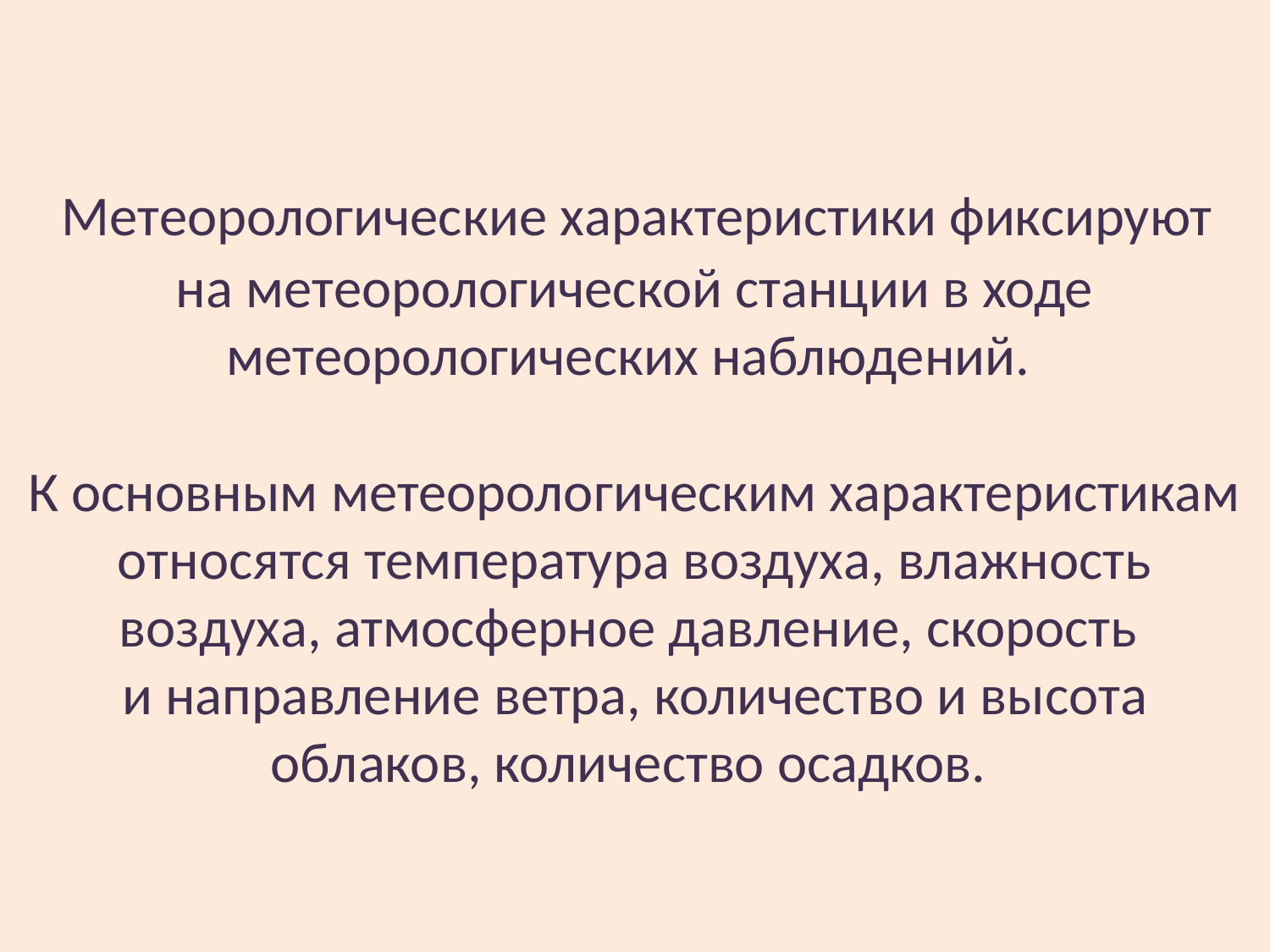

# Метеорологические характеристики фиксируют на метеорологической станции в ходе метеорологических наблюдений. К основным метеорологическим характеристикам относятся температура воздуха, влажность воздуха, атмосферное давление, скорость и направление ветра, количество и высота облаков, количество осадков.